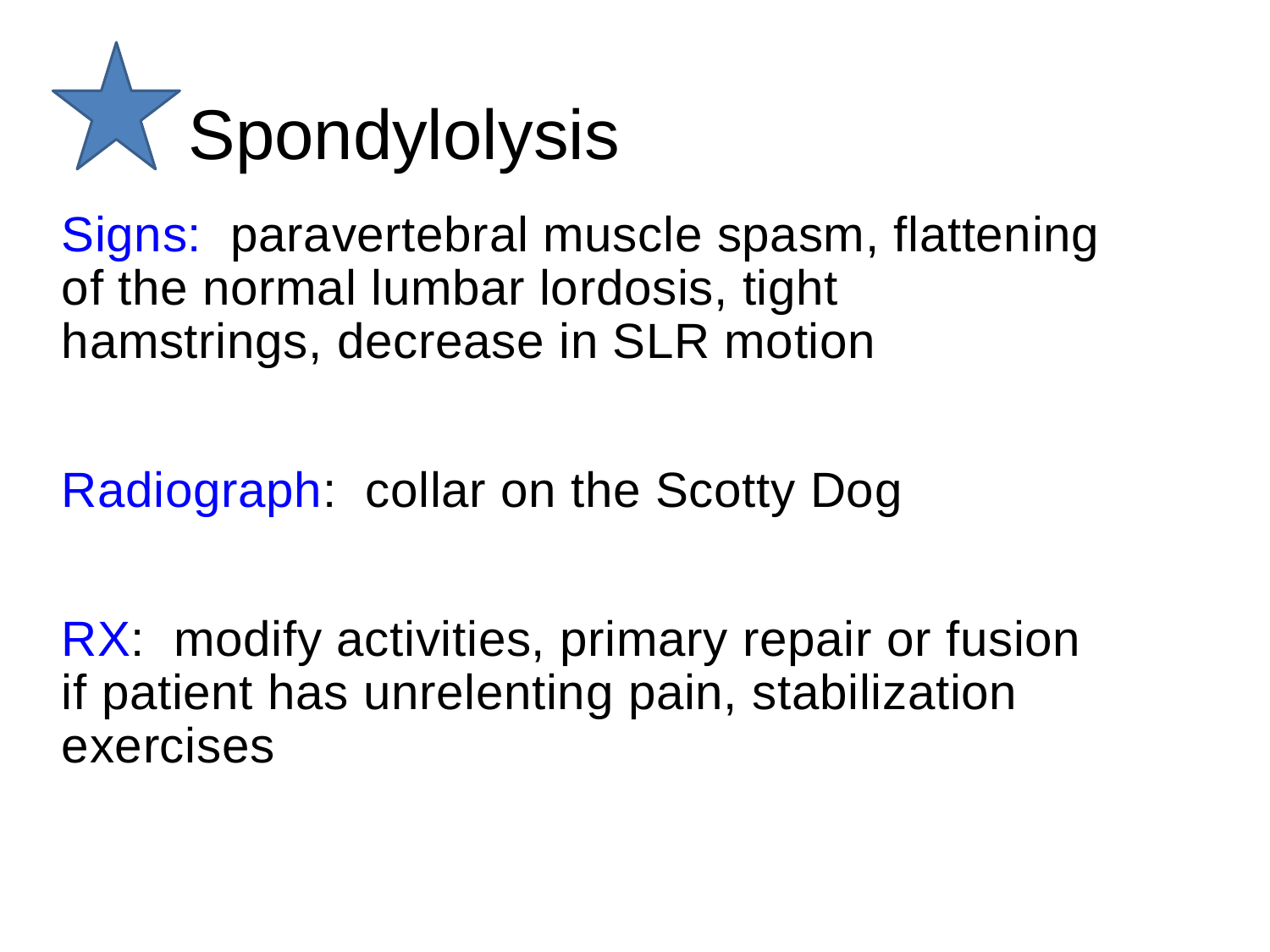

# Spondylolysis

Signs:  paravertebral muscle spasm, flattening of the normal lumbar lordosis, tight hamstrings, decrease in SLR motion

Radiograph:  collar on the Scotty Dog

RX:  modify activities, primary repair or fusion if patient has unrelenting pain, stabilization exercises